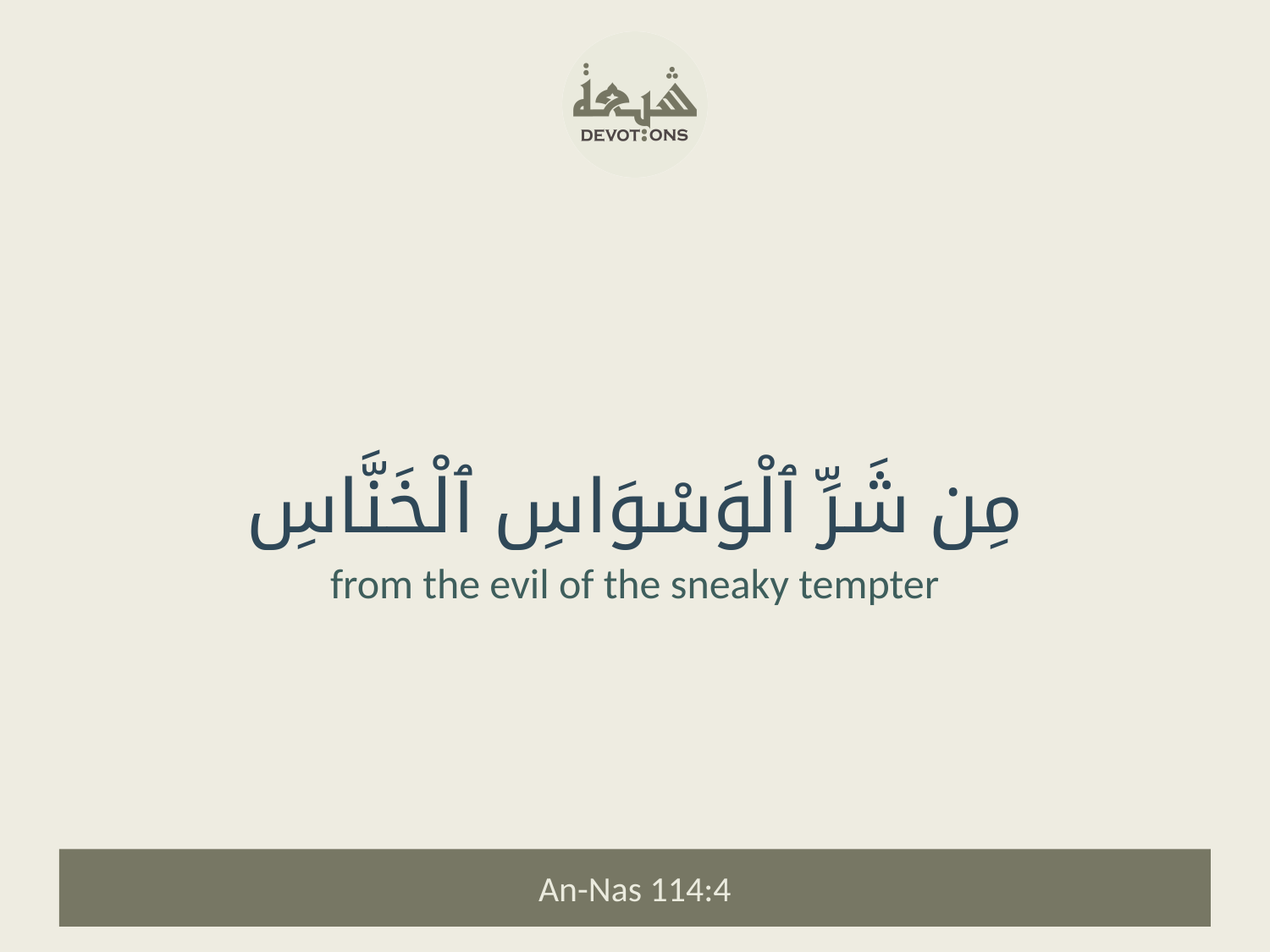

مِن شَرِّ ٱلْوَسْوَاسِ ٱلْخَنَّاسِ
from the evil of the sneaky tempter
An-Nas 114:4